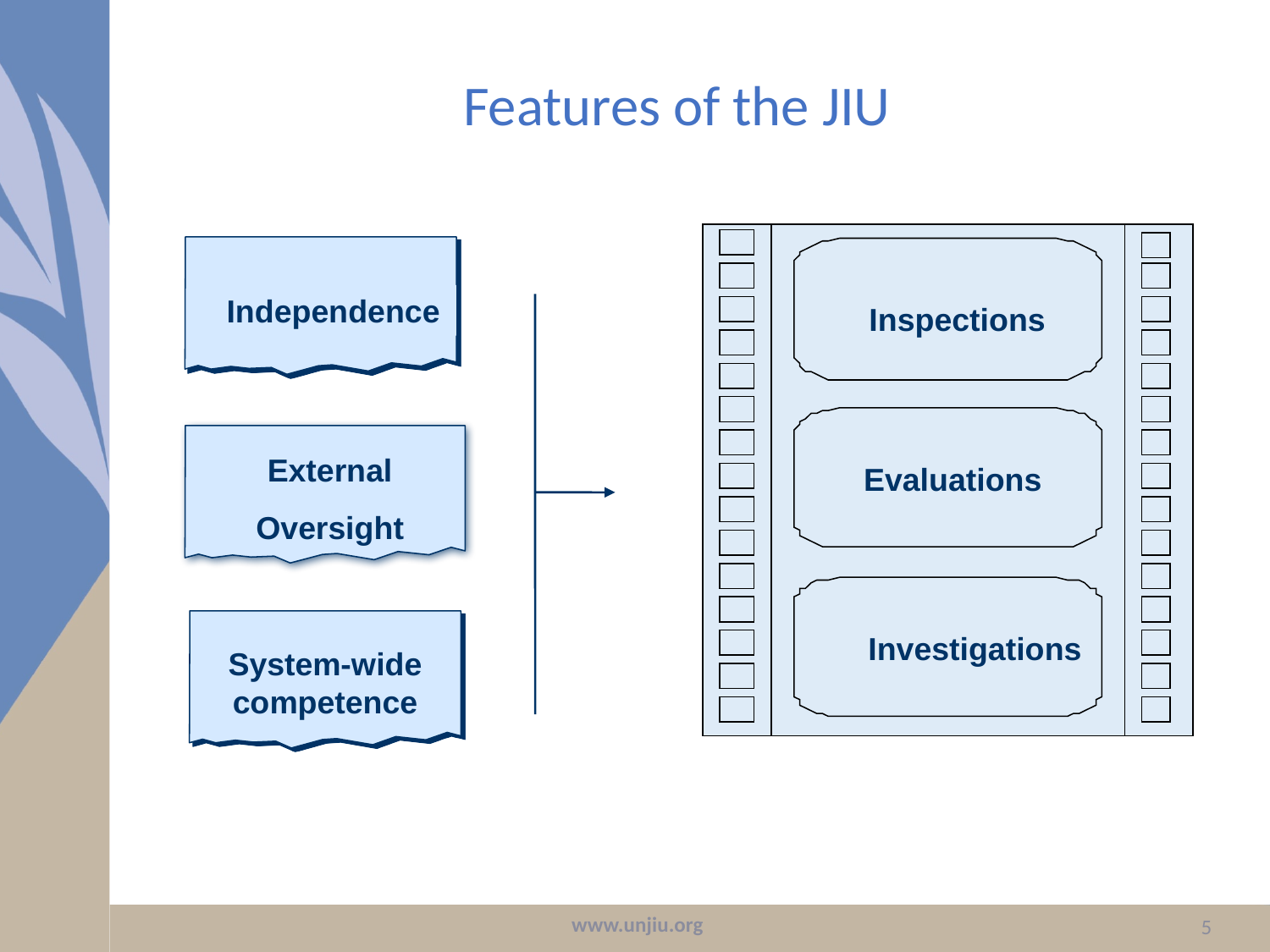

Features of the JIU
# JIU mandate

 Inspections
Evaluations

Independence

External Oversight

System-wide competence

Investigations
www.unjiu.org
5